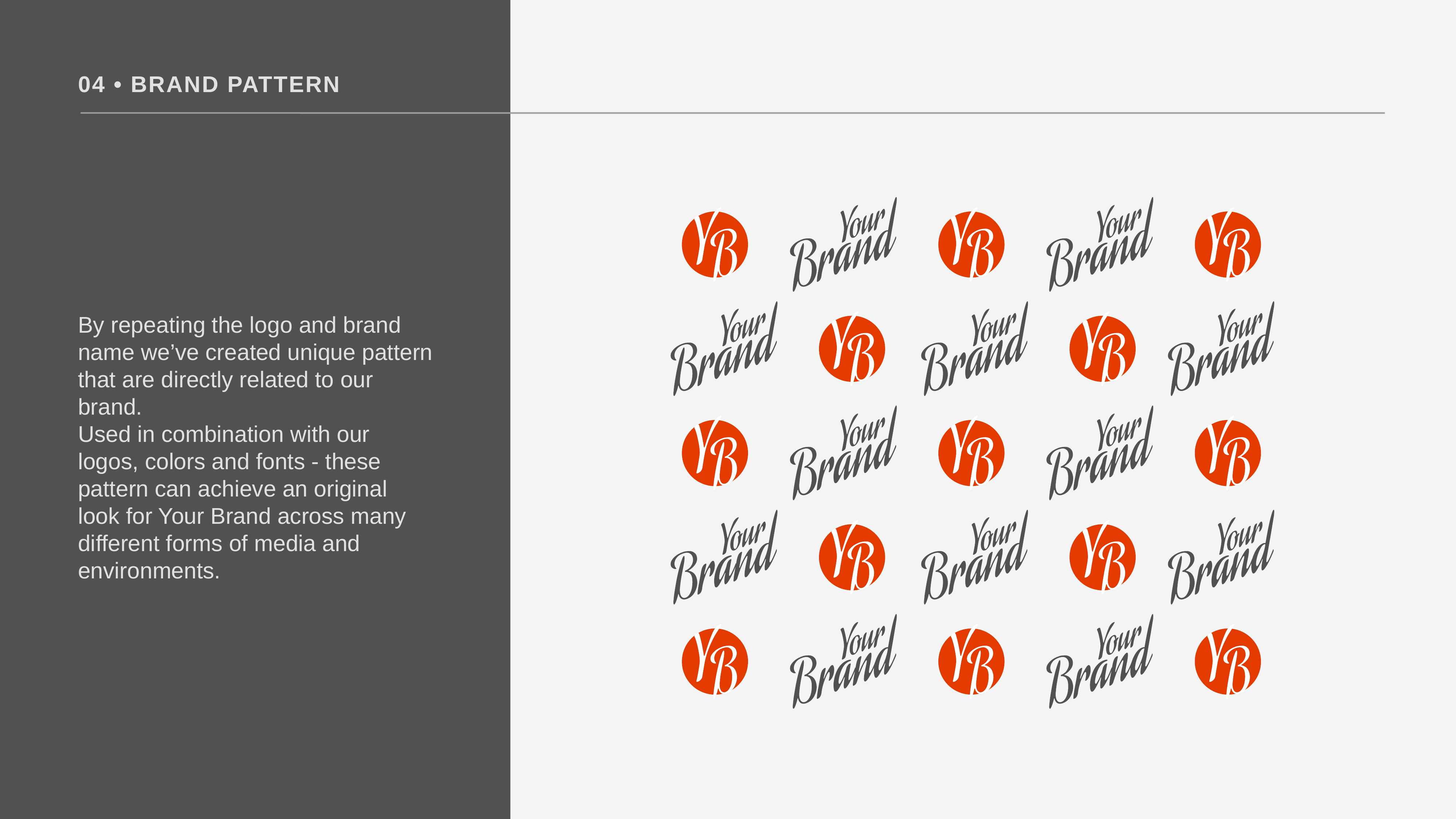

04 • Brand Pattern

By repeating the logo and brand name we’ve created unique pattern that are directly related to our brand.
Used in combination with our logos, colors and fonts - these pattern can achieve an original look for Your Brand across many different forms of media and environments.